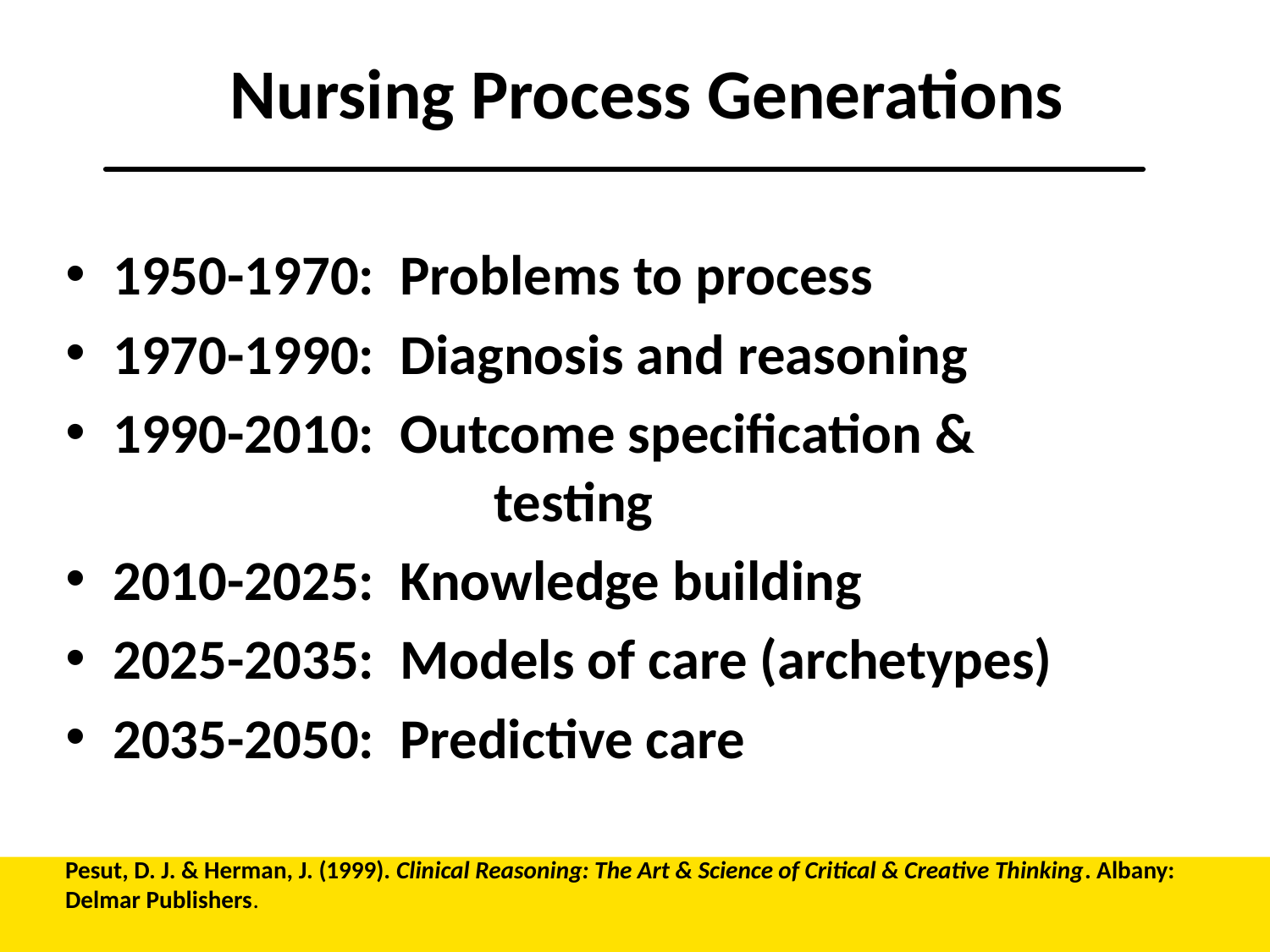

# Nursing Process Generations
1950-1970:  Problems to process
1970-1990:  Diagnosis and reasoning
1990-2010:  Outcome specification & 					testing
2010-2025:  Knowledge building
2025-2035:  Models of care (archetypes)
2035-2050:  Predictive care

Pesut, D. J. & Herman, J. (1999). Clinical Reasoning: The Art & Science of Critical & Creative Thinking. Albany: Delmar Publishers.